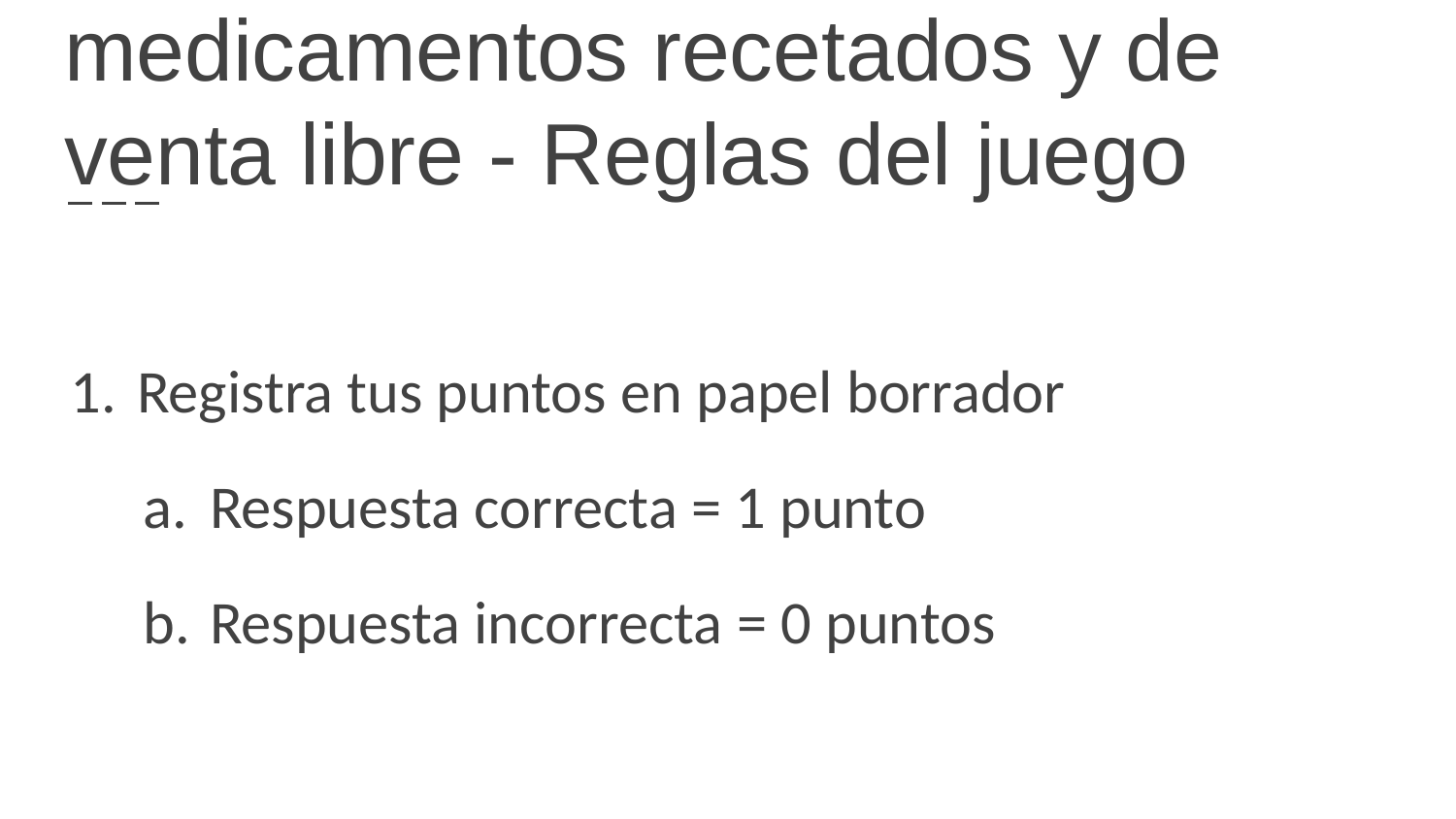

# Uso responsable de medicamentos recetados y de venta libre - Reglas del juego
Registra tus puntos en papel borrador
Respuesta correcta = 1 punto
Respuesta incorrecta = 0 puntos